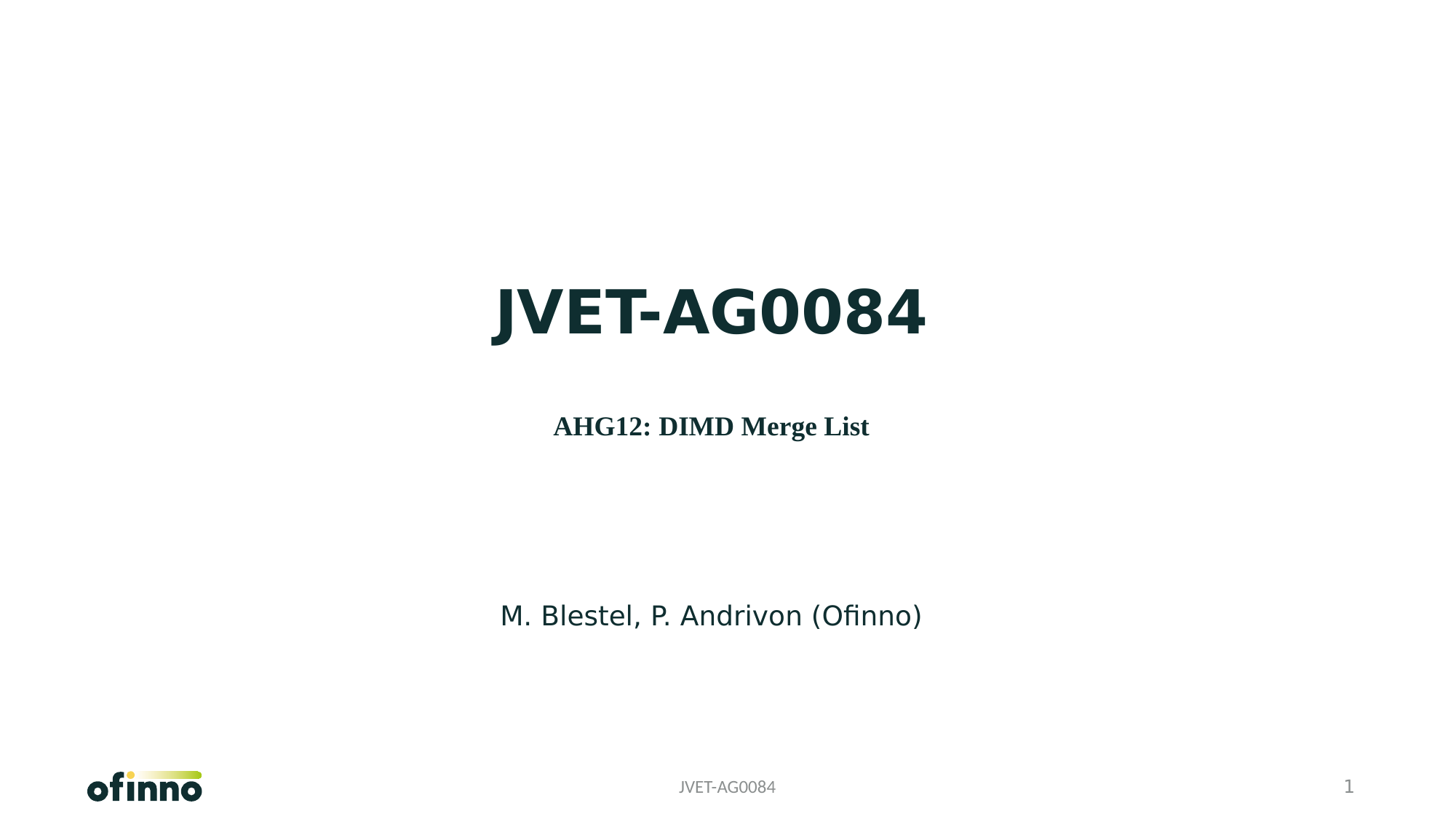

# JVET-AG0084 AHG12: DIMD Merge List
M. Blestel, P. Andrivon (Ofinno)
JVET-AG0084
1